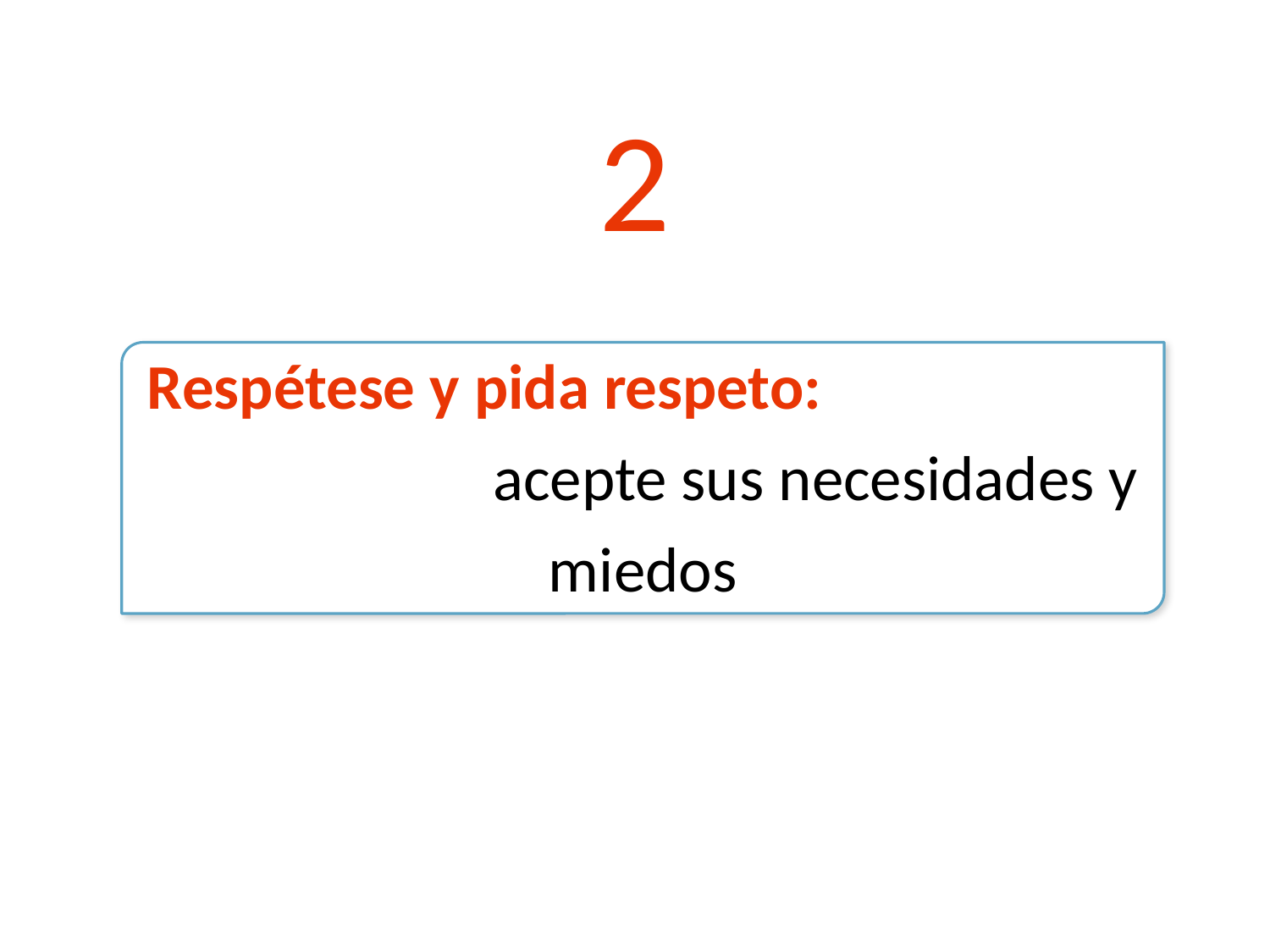

2
Respétese y pida respeto:                                               acepte sus necesidades y miedos